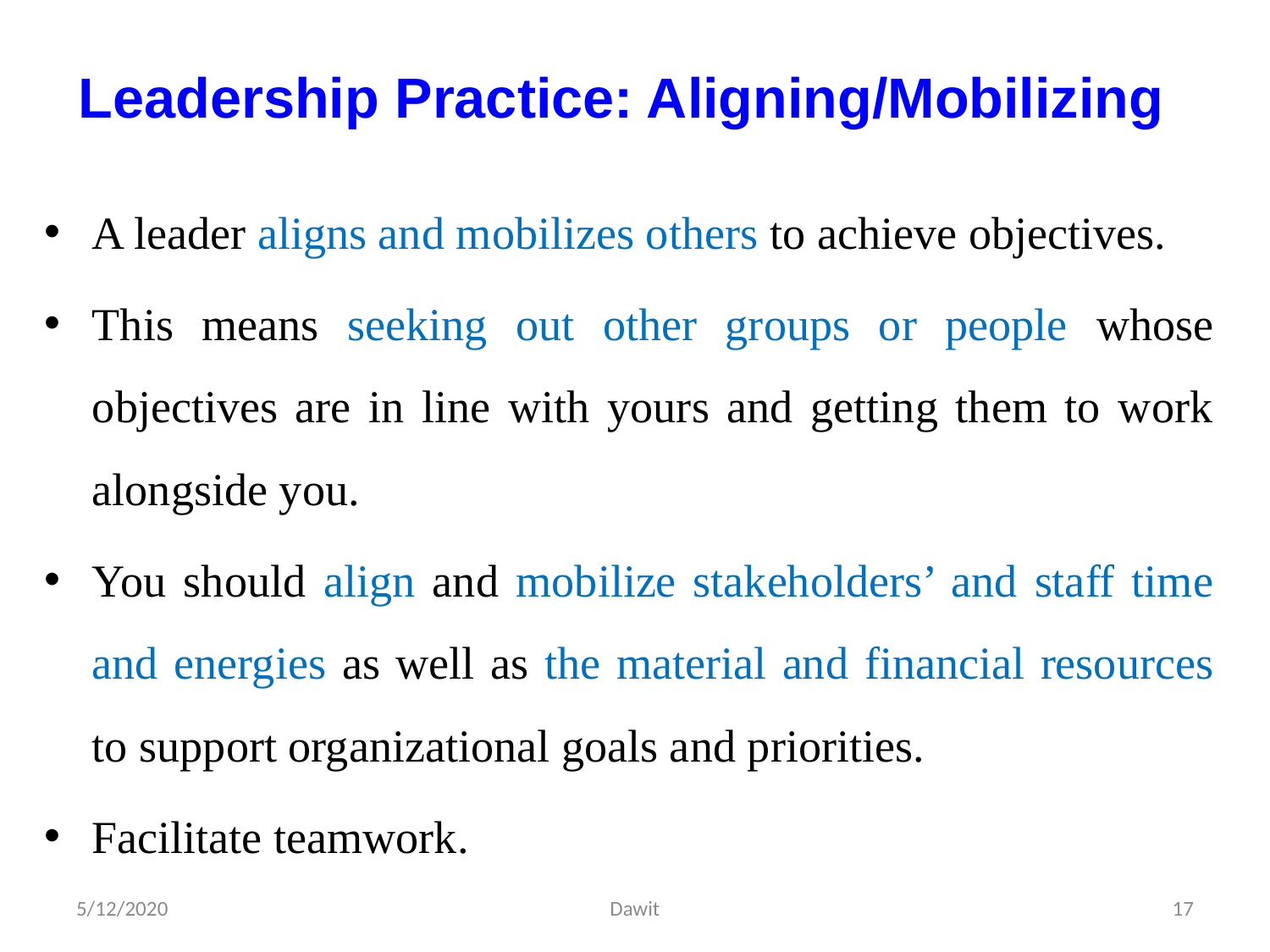

# Leadership Practice: Aligning/Mobilizing
A leader aligns and mobilizes others to achieve objectives.
This means seeking out other groups or people whose objectives are in line with yours and getting them to work alongside you.
You should align and mobilize stakeholders’ and staff time and energies as well as the material and financial resources to support organizational goals and priorities.
Facilitate teamwork.

5/12/2020
Dawit
17